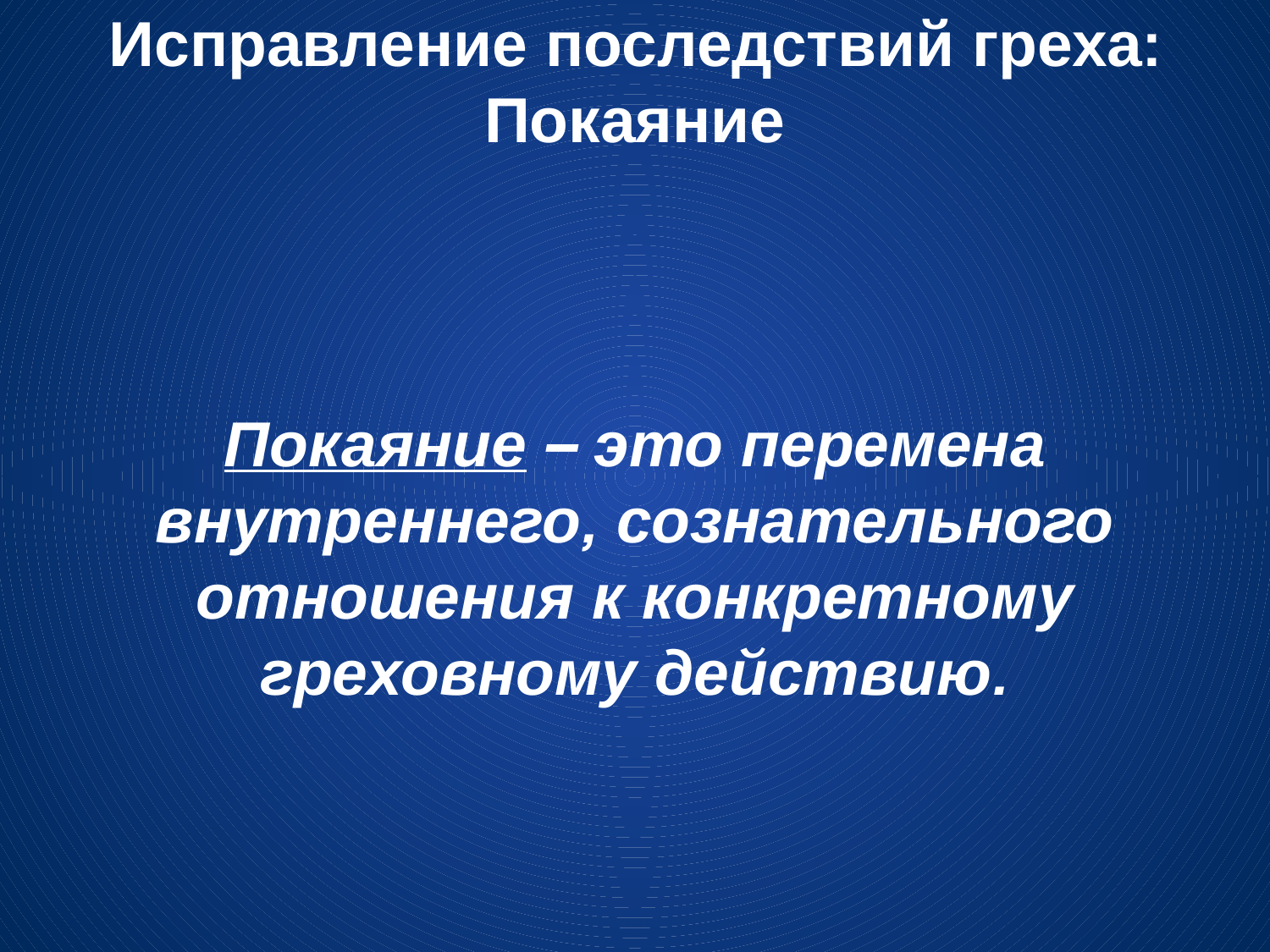

# Исправление последствий греха: Покаяние
Покаяние – это перемена внутреннего, сознательного отношения к конкретному греховному действию.